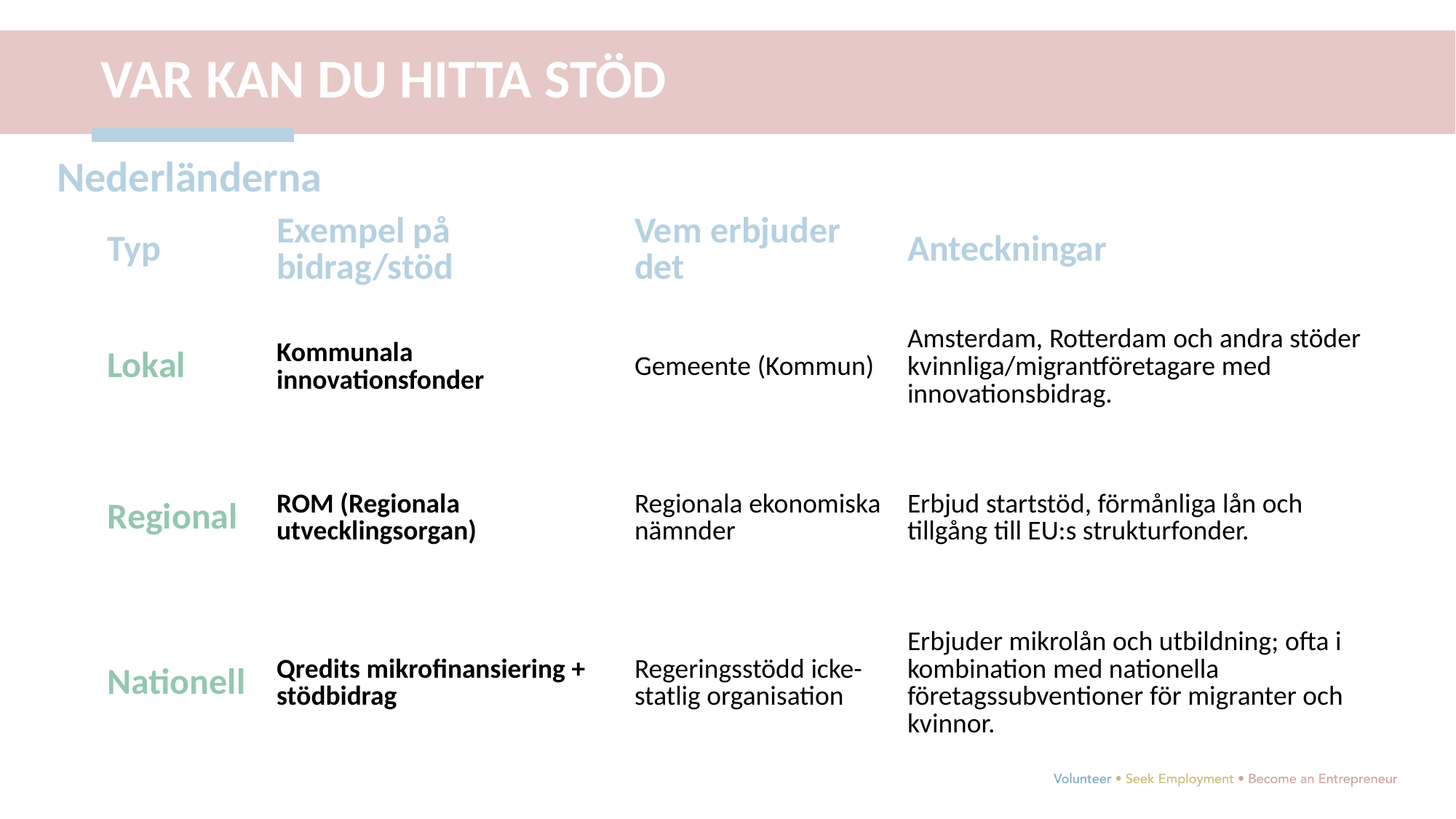

VAR KAN DU HITTA STÖD
Nederländerna

| Typ | Exempel på bidrag/stöd | Vem erbjuder det | Anteckningar |
| --- | --- | --- | --- |
| Lokal | Kommunala innovationsfonder | Gemeente (Kommun) | Amsterdam, Rotterdam och andra stöder kvinnliga/migrantföretagare med innovationsbidrag. |
| Regional | ROM (Regionala utvecklingsorgan) | Regionala ekonomiska nämnder | Erbjud startstöd, förmånliga lån och tillgång till EU:s strukturfonder. |
| Nationell | Qredits mikrofinansiering + stödbidrag | Regeringsstödd icke-statlig organisation | Erbjuder mikrolån och utbildning; ofta i kombination med nationella företagssubventioner för migranter och kvinnor. |